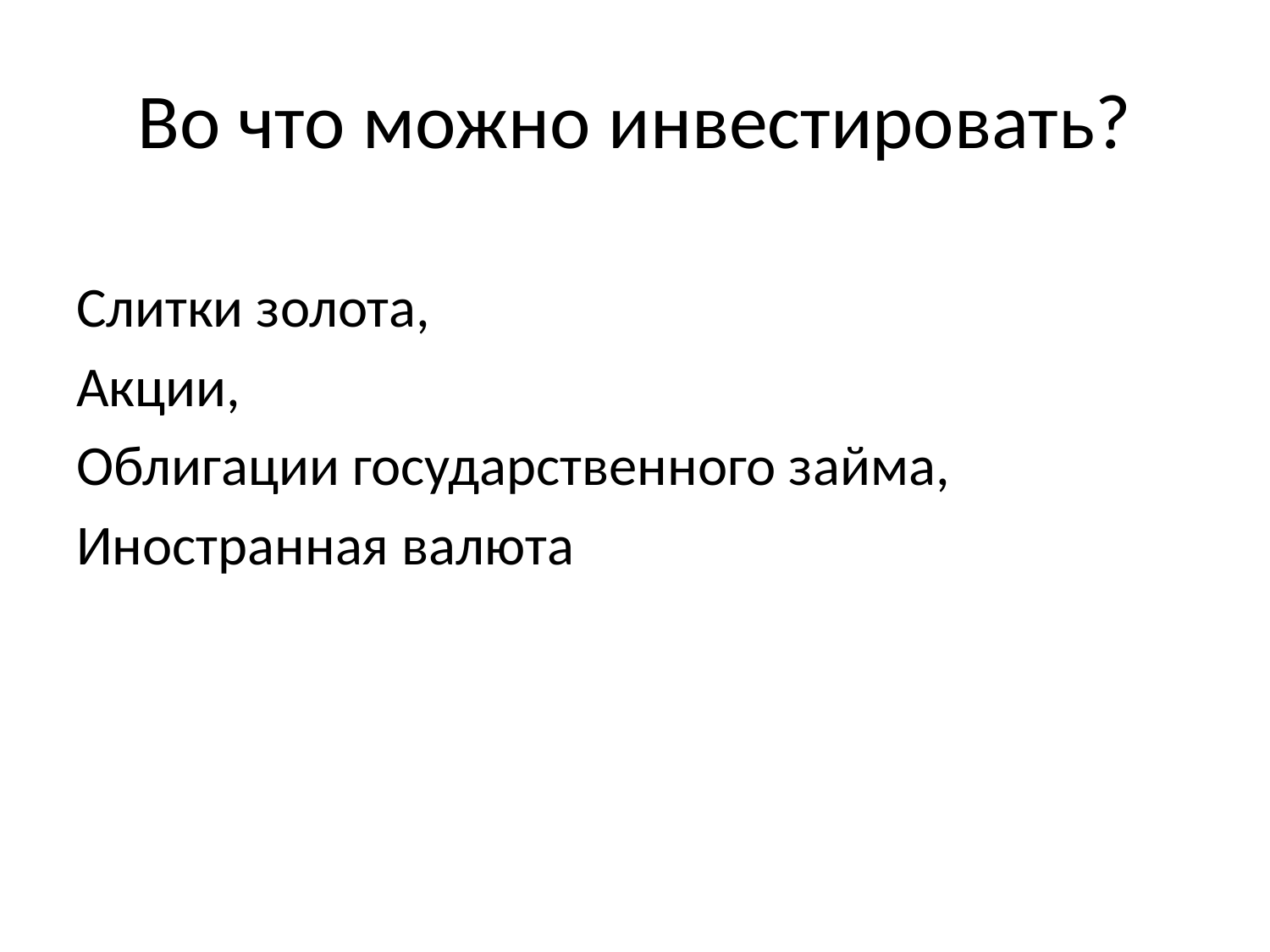

# Во что можно инвестировать?
Слитки золота,
Акции,
Облигации государственного займа,
Иностранная валюта